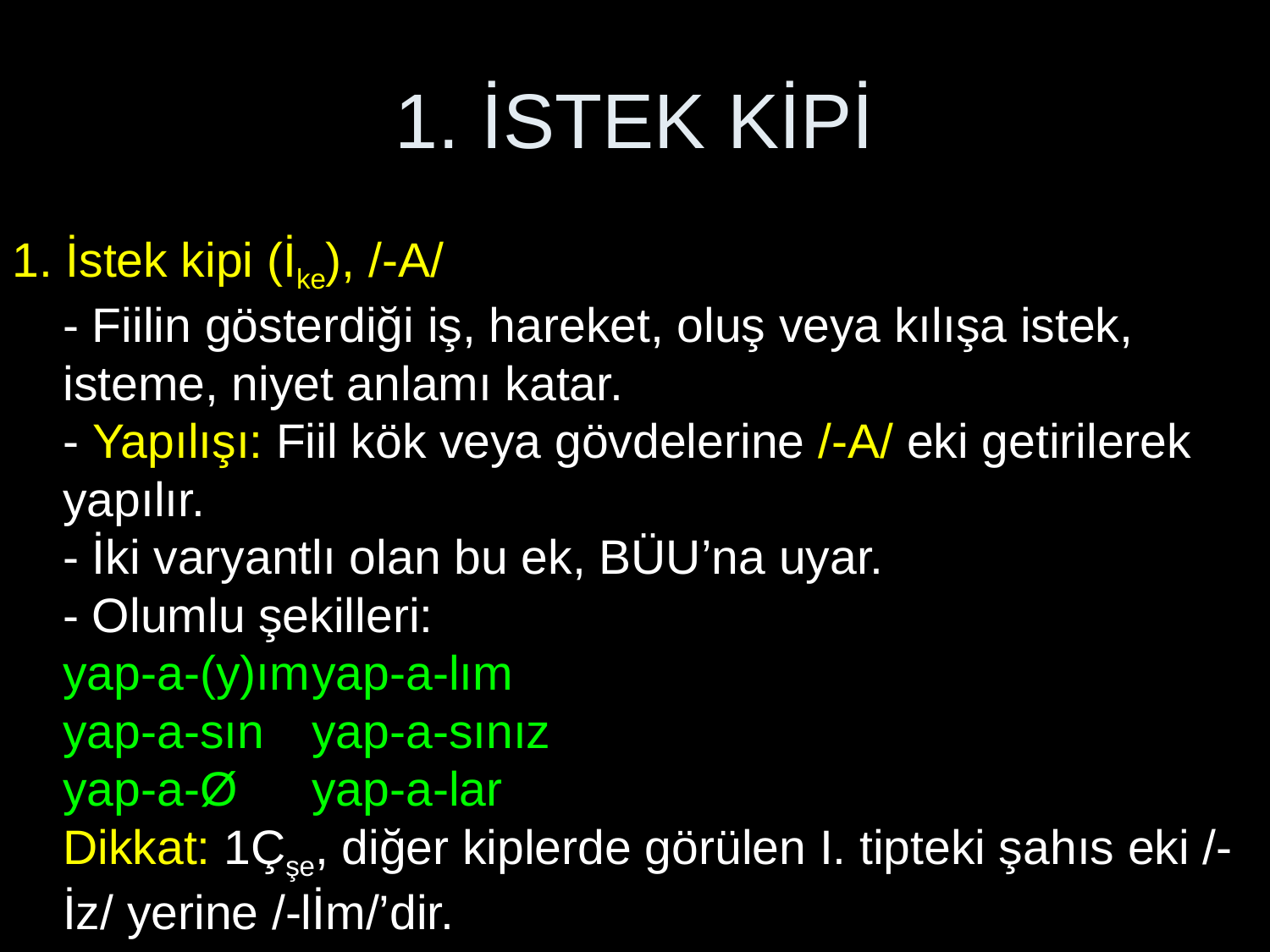

# 1. İSTEK KİPİ
1. İstek kipi (İke), /-A/
- Fiilin gösterdiği iş, hareket, oluş veya kılışa istek, isteme, niyet anlamı katar.
- Yapılışı: Fiil kök veya gövdelerine /-A/ eki getirilerek yapılır.
- İki varyantlı olan bu ek, BÜU’na uyar.
- Olumlu şekilleri:
yap-a-(y)ım			yap-a-lım
yap-a-sın			yap-a-sınız
yap-a-Ø				yap-a-lar
Dikkat: 1Çşe, diğer kiplerde görülen I. tipteki şahıs eki /-İz/ yerine /-lİm/’dir.